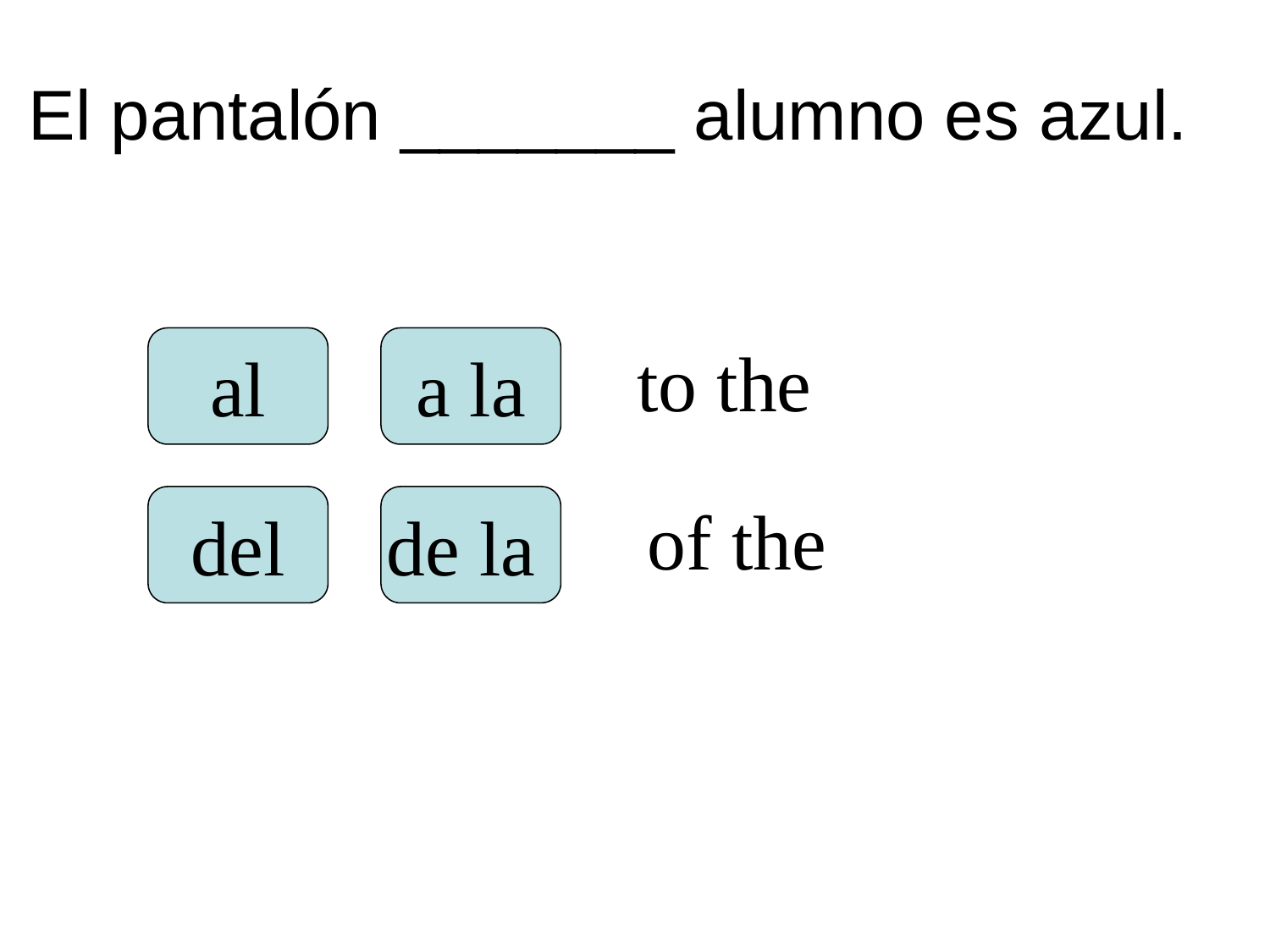

# El pantalón _______ alumno es azul.
al
a la
to the
del
de la
of the